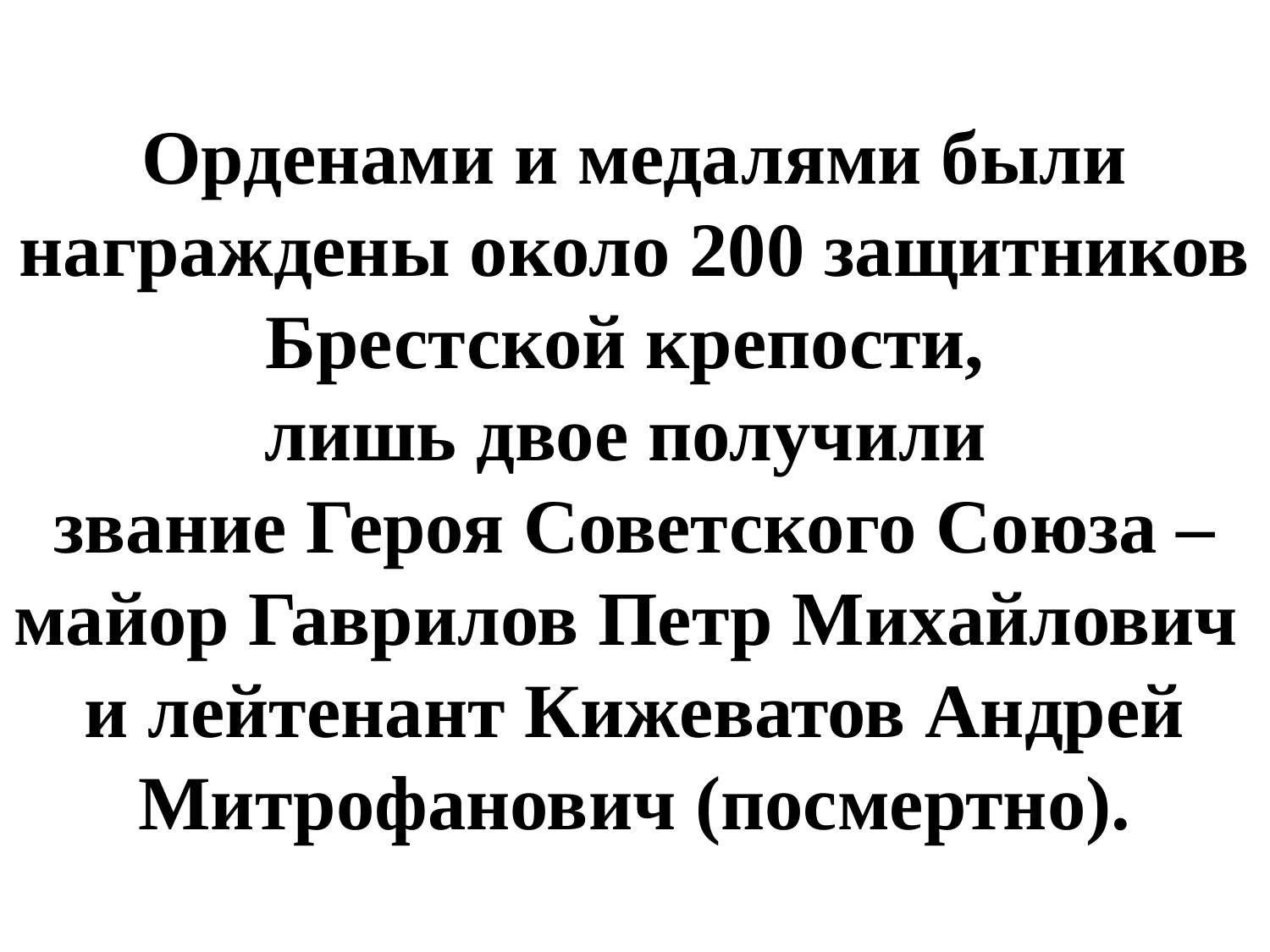

# Орденами и медалями были награждены около 200 защитников Брестской крепости, лишь двое получили звание Героя Советского Союза – майор Гаврилов Петр Михайлович  и лейтенант Кижеватов Андрей Митрофанович (посмертно).